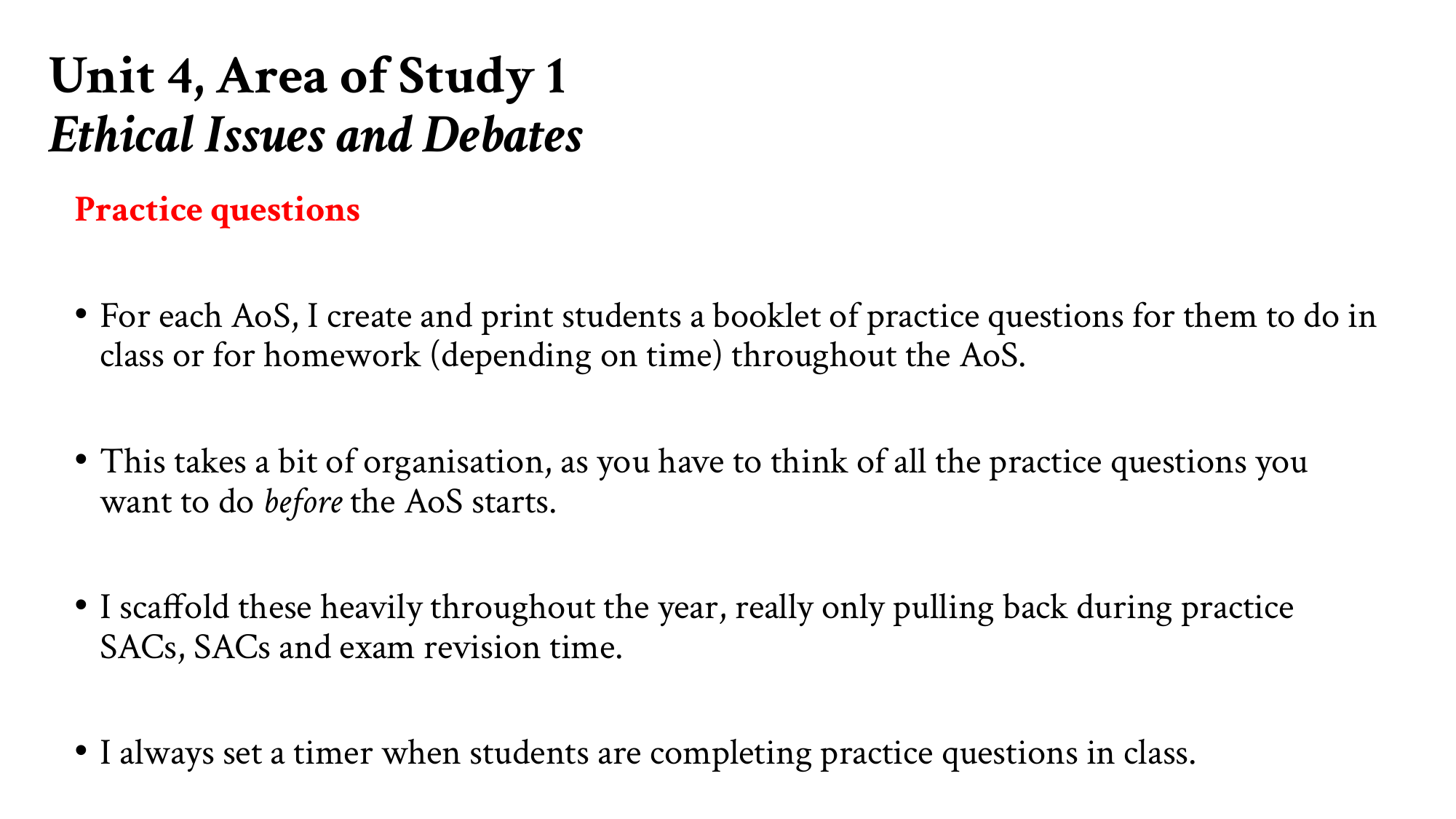

# Unit 4, Area of Study 1 Ethical Issues and Debates
Practice questions

For each AoS, I create and print students a booklet of practice questions for them to do in class or for homework (depending on time) throughout the AoS.

This takes a bit of organisation, as you have to think of all the practice questions you want to do before the AoS starts.

I scaffold these heavily throughout the year, really only pulling back during practice SACs, SACs and exam revision time.

I always set a timer when students are completing practice questions in class.